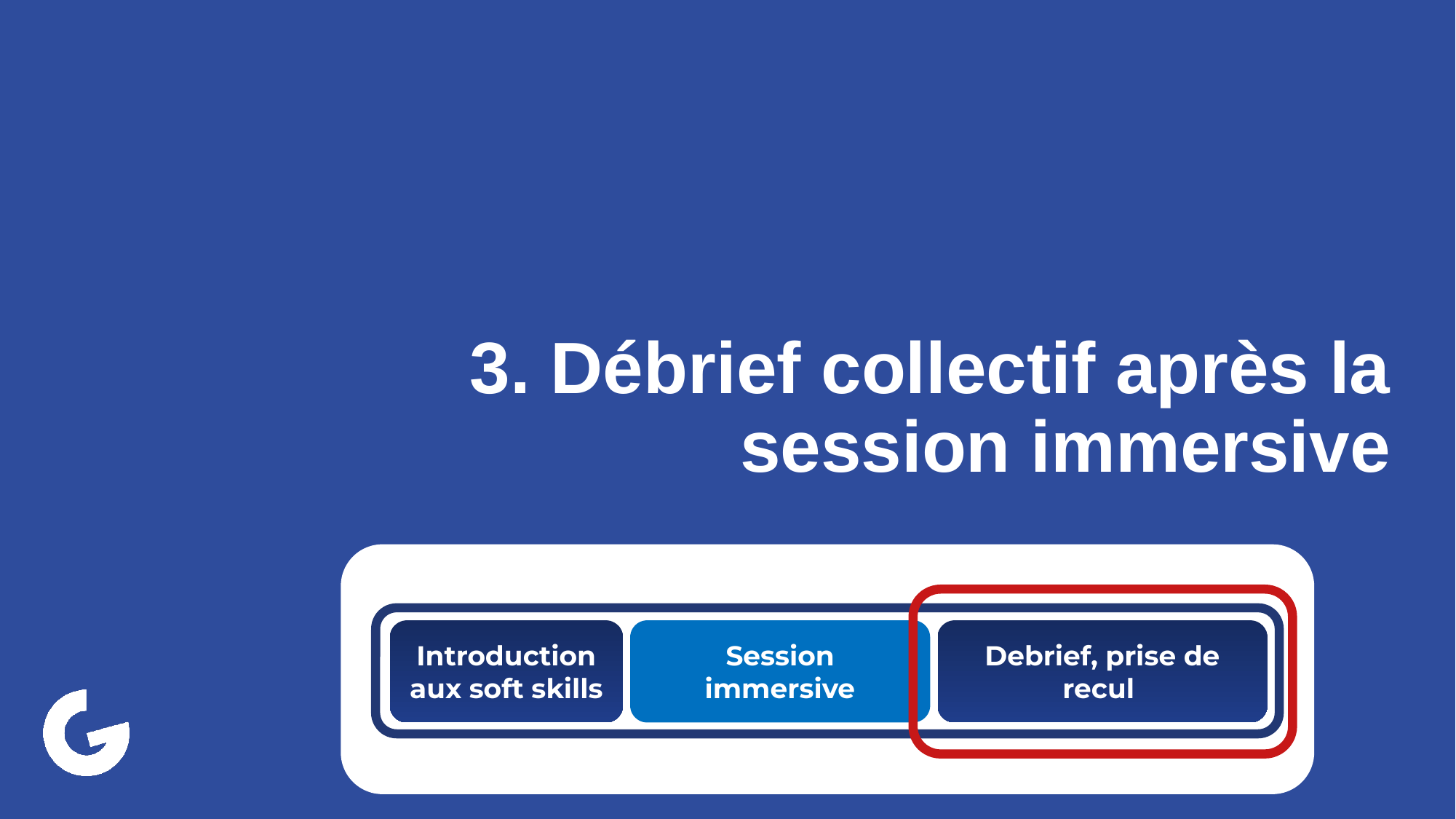

# 3. Débrief collectif après la session immersive

Introduction aux soft skills
Session immersive
Debrief, prise de recul